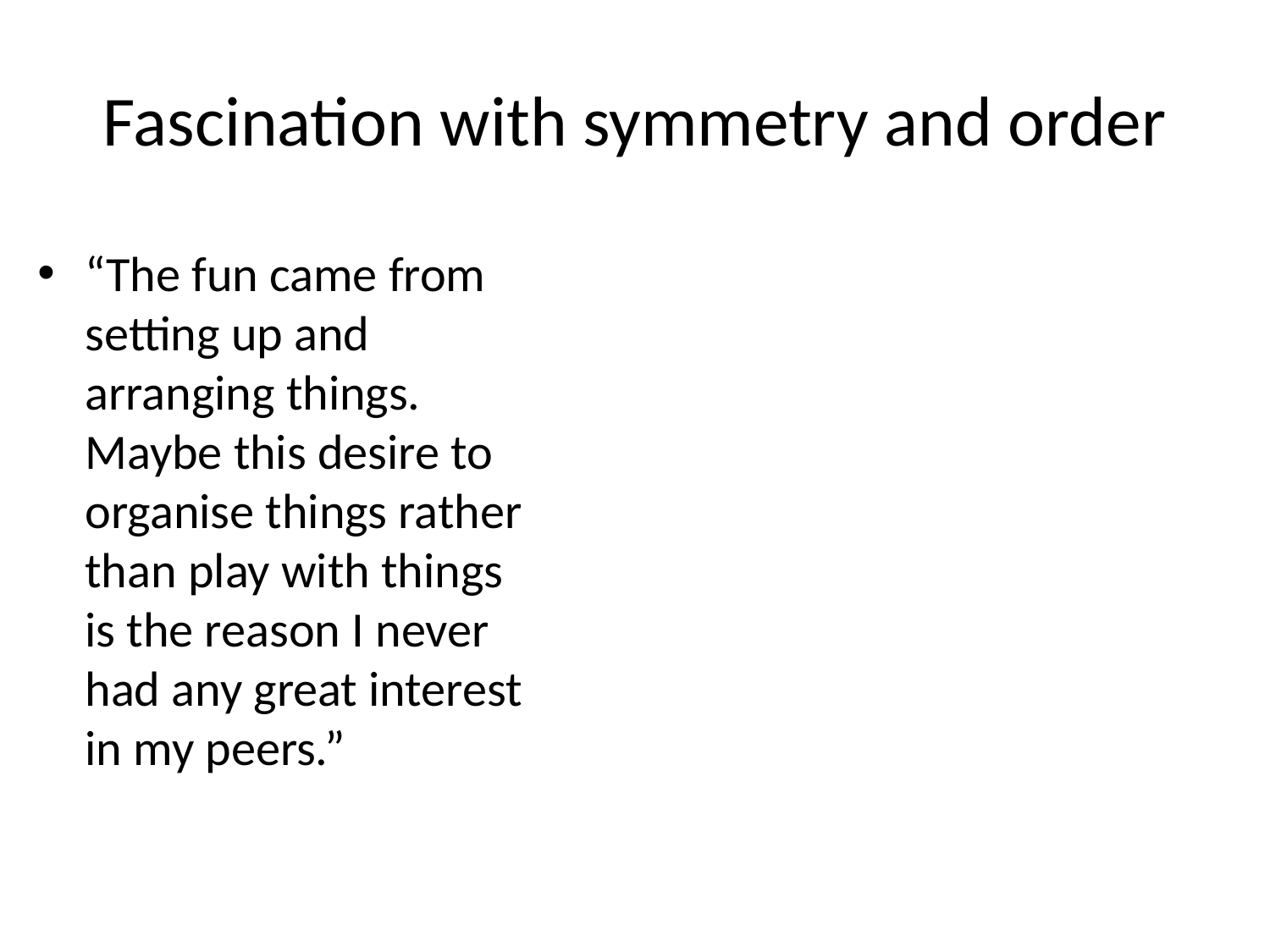

# Fascination with symmetry and order
“The fun came from setting up and arranging things. Maybe this desire to organise things rather than play with things is the reason I never had any great interest in my peers.”